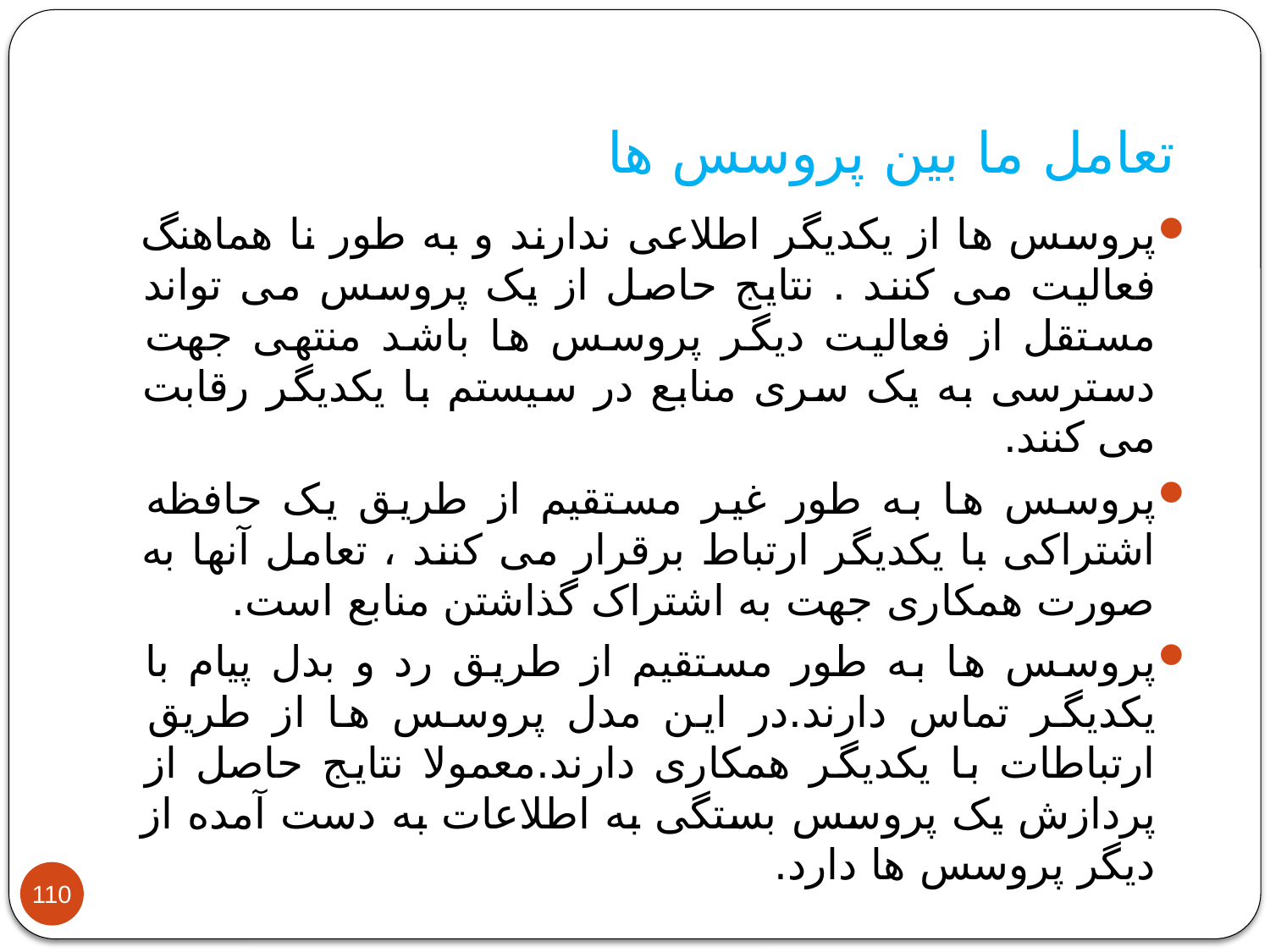

# تعامل ما بین پروسس ها
پروسس ها از یکدیگر اطلاعی ندارند و به طور نا هماهنگ فعالیت می کنند . نتایج حاصل از یک پروسس می تواند مستقل از فعالیت دیگر پروسس ها باشد منتهی جهت دسترسی به یک سری منابع در سیستم با یکدیگر رقابت می کنند.
پروسس ها به طور غیر مستقیم از طریق یک حافظه اشتراکی با یکدیگر ارتباط برقرار می کنند ، تعامل آنها به صورت همکاری جهت به اشتراک گذاشتن منابع است.
پروسس ها به طور مستقیم از طریق رد و بدل پیام با یکدیگر تماس دارند.در این مدل پروسس ها از طریق ارتباطات با یکدیگر همکاری دارند.معمولا نتایج حاصل از پردازش یک پروسس بستگی به اطلاعات به دست آمده از دیگر پروسس ها دارد.
110